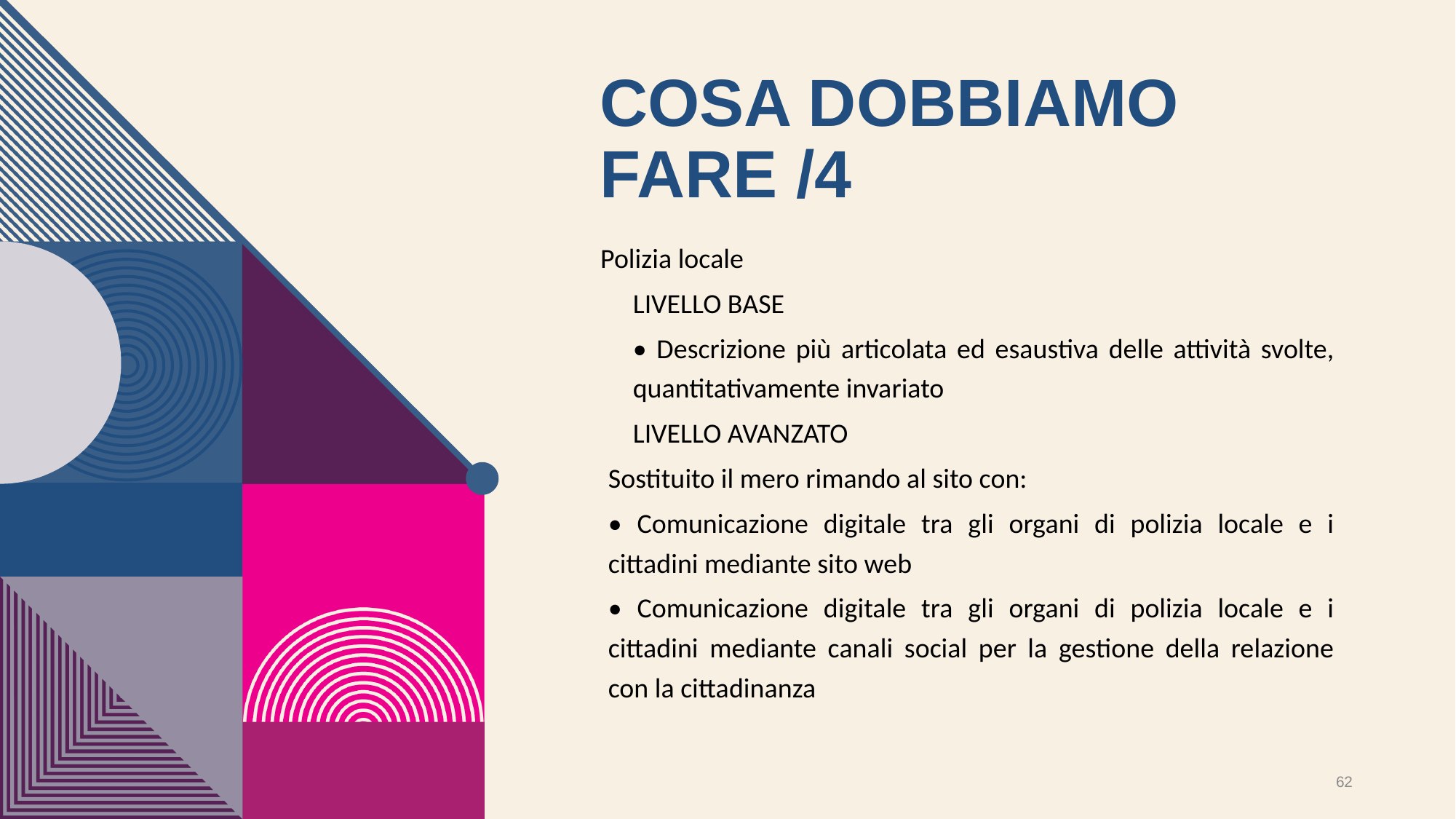

# Cosa dobbiamo fare /4
Polizia locale
LIVELLO BASE
• Descrizione più articolata ed esaustiva delle attività svolte, quantitativamente invariato
LIVELLO AVANZATO
Sostituito il mero rimando al sito con:
• Comunicazione digitale tra gli organi di polizia locale e i cittadini mediante sito web
• Comunicazione digitale tra gli organi di polizia locale e i cittadini mediante canali social per la gestione della relazione con la cittadinanza

62